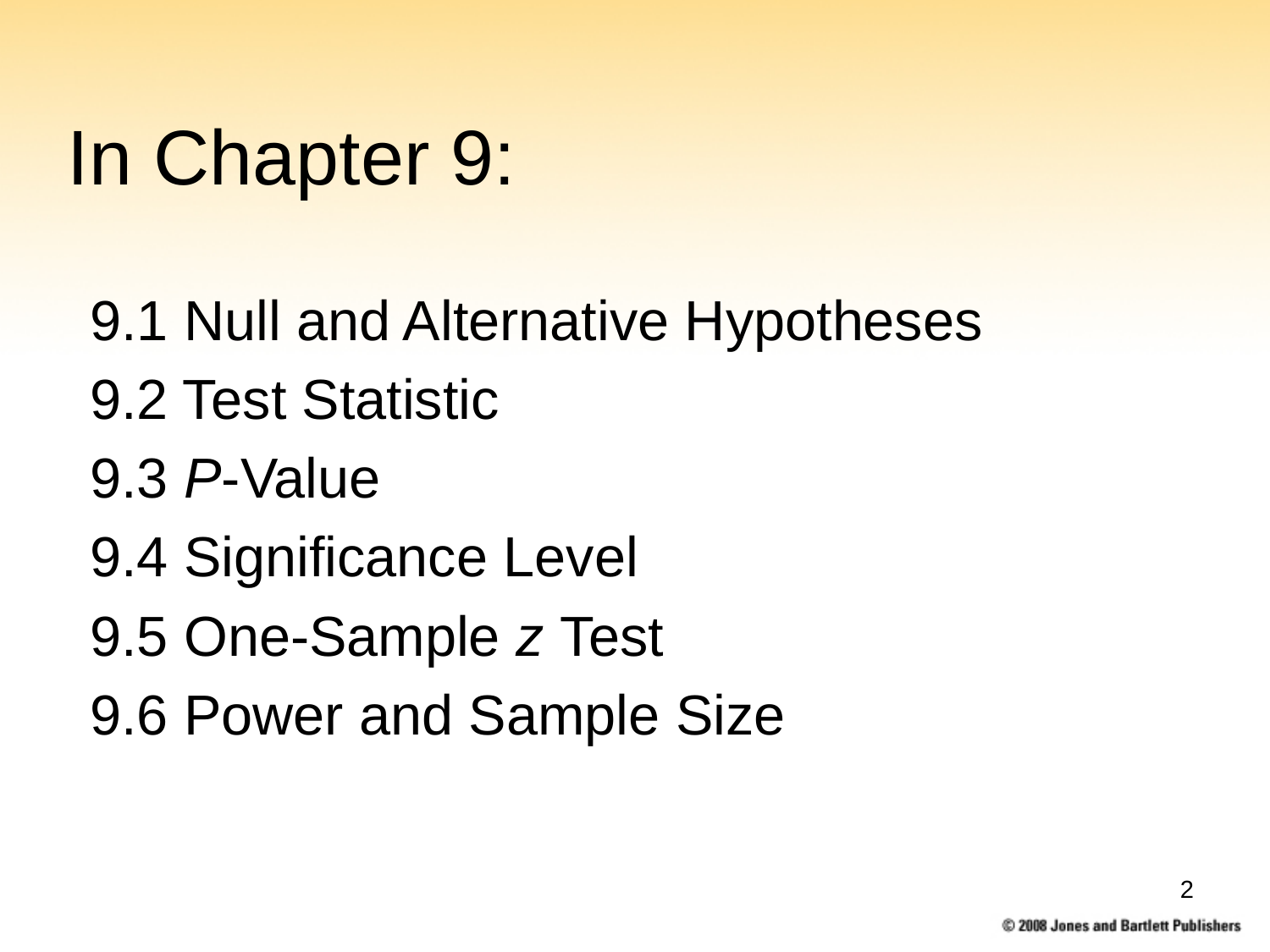

# In Chapter 9:
9.1 Null and Alternative Hypotheses
9.2 Test Statistic
9.3 P-Value
9.4 Significance Level
9.5 One-Sample z Test
9.6 Power and Sample Size
2